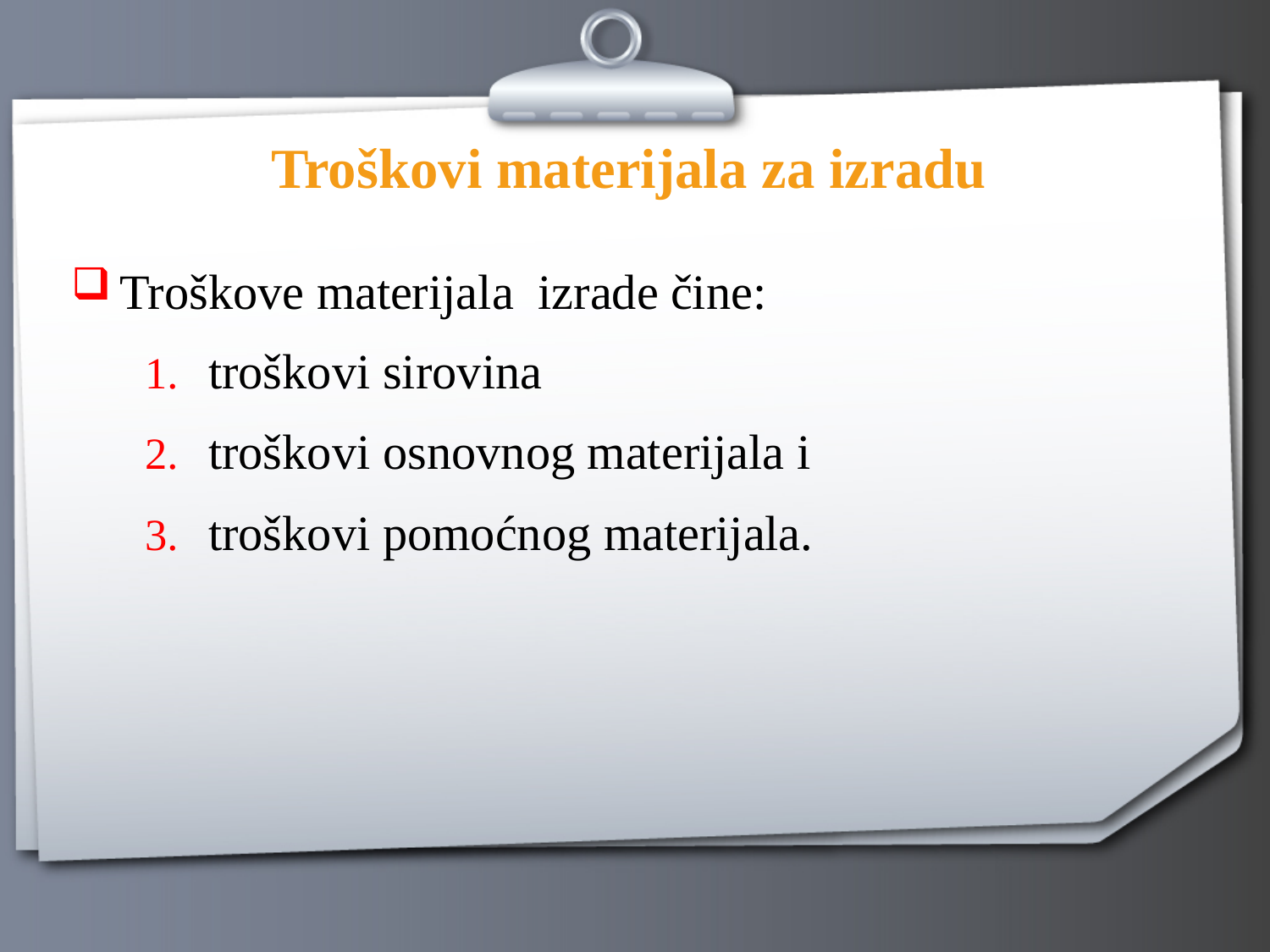

# Troškovi materijala za izradu
Troškove materijala  izrade čine:
troškovi sirovina
troškovi osnovnog materijala i
troškovi pomoćnog materijala.